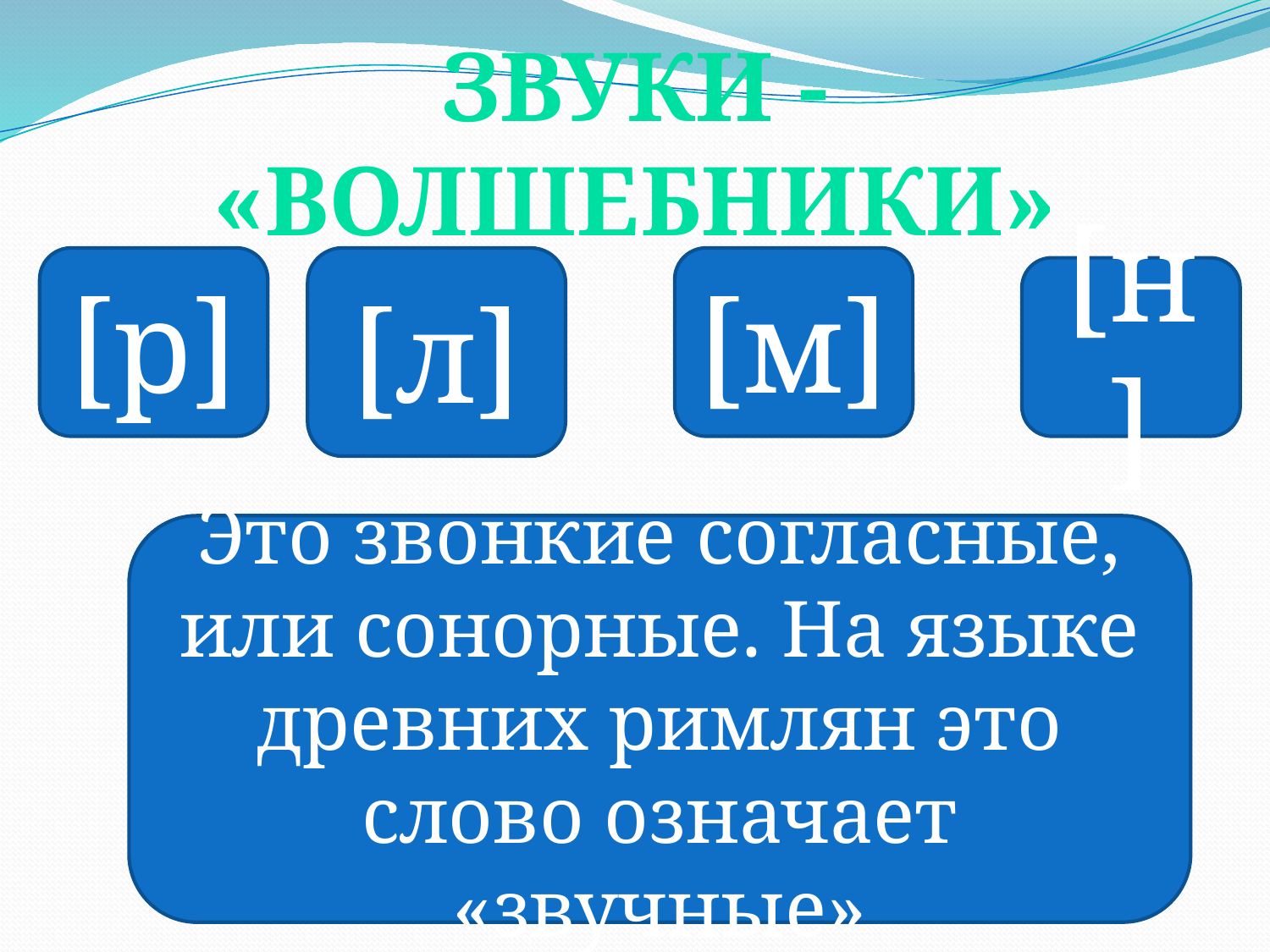

Звуки - «волшебники»
[р]
[л]
[м]
[н]
Это звонкие согласные, или сонорные. На языке древних римлян это слово означает «звучные»